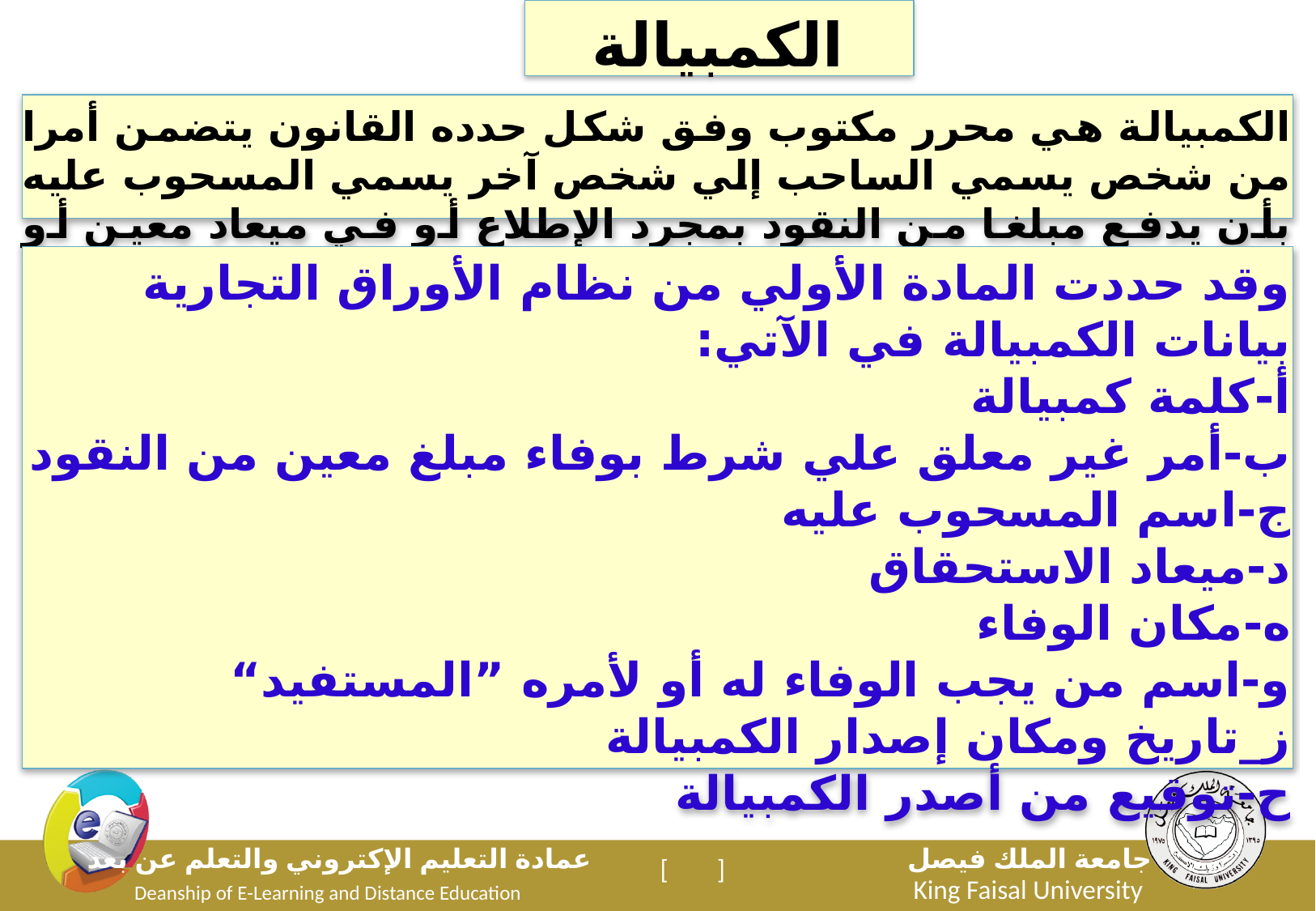

الكمبيالة
الكمبيالة هي محرر مكتوب وفق شكل حدده القانون يتضمن أمرا من شخص يسمي الساحب إلي شخص آخر يسمي المسحوب عليه بأن يدفع مبلغا من النقود بمجرد الإطلاع أو في ميعاد معين أو قابل للتعيين  لشخص ثالث أو لأمره يسمي المستفيد .

وقد حددت المادة الأولي من نظام الأوراق التجارية بيانات الكمبيالة في الآتي:
أ-كلمة كمبيالة
ب-أمر غير معلق علي شرط بوفاء مبلغ معين من النقود
ج-اسم المسحوب عليه
د-ميعاد الاستحقاق
ه-مكان الوفاء
و-اسم من يجب الوفاء له أو لأمره ”المستفيد“
ز_تاريخ ومكان إصدار الكمبيالة
ح-توقيع من أصدر الكمبيالة